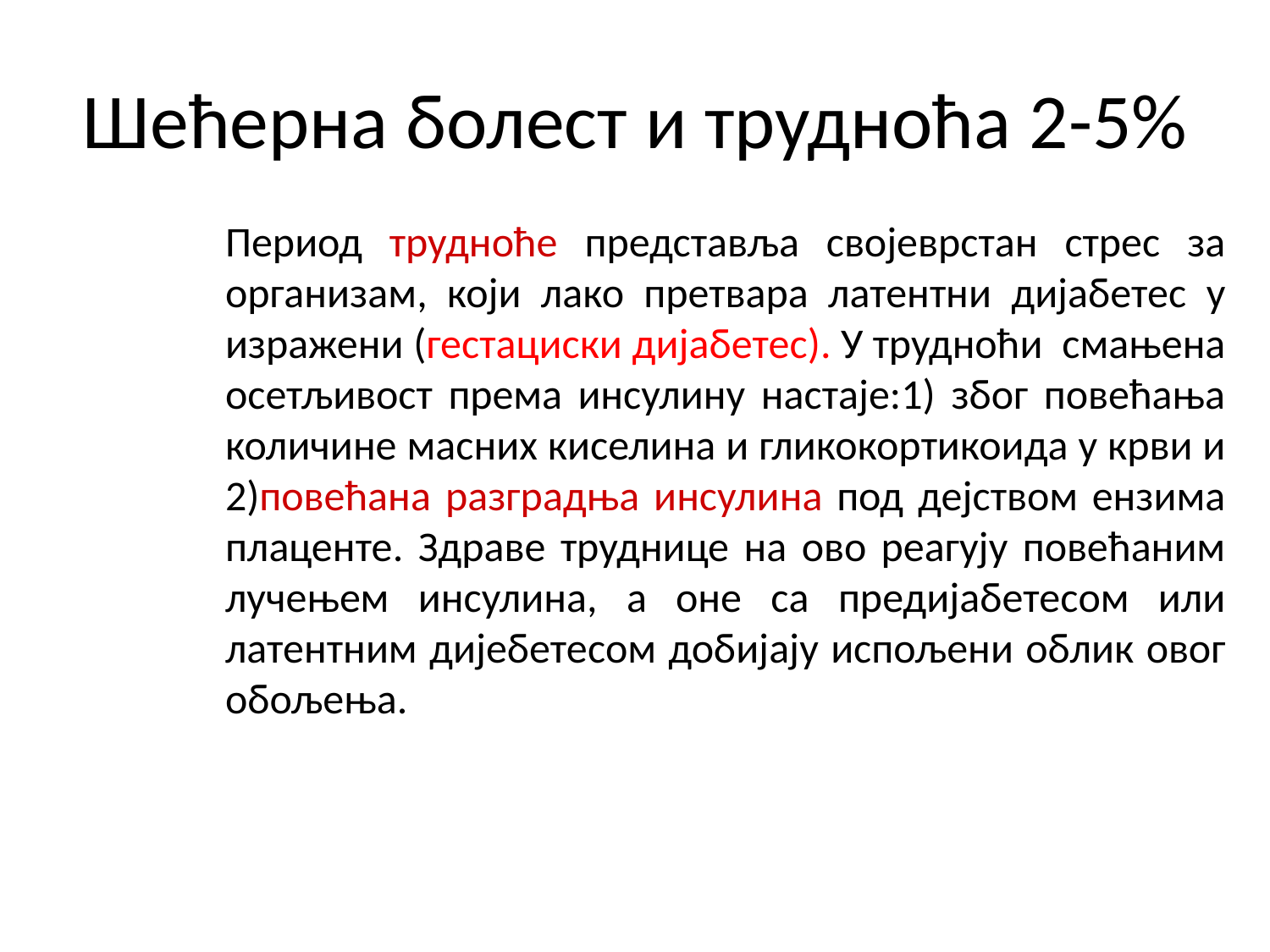

# Шећерна болест и трудноћа 2-5%
	Период трудноће представља својеврстан стрес за организам, који лако претвара латентни дијабетес у изражени (гестациски дијабетес). У трудноћи  смањена осетљивост према инсулину настаје:1) због повећања количине масних киселина и гликокортикоида у крви и 2)повећана разградња инсулина под дејством ензима плаценте. Здраве труднице на ово реагују повећаним лучењем инсулина, а оне са предијабетесом или латентним дијебетесом добијају испољени облик овог обољења.